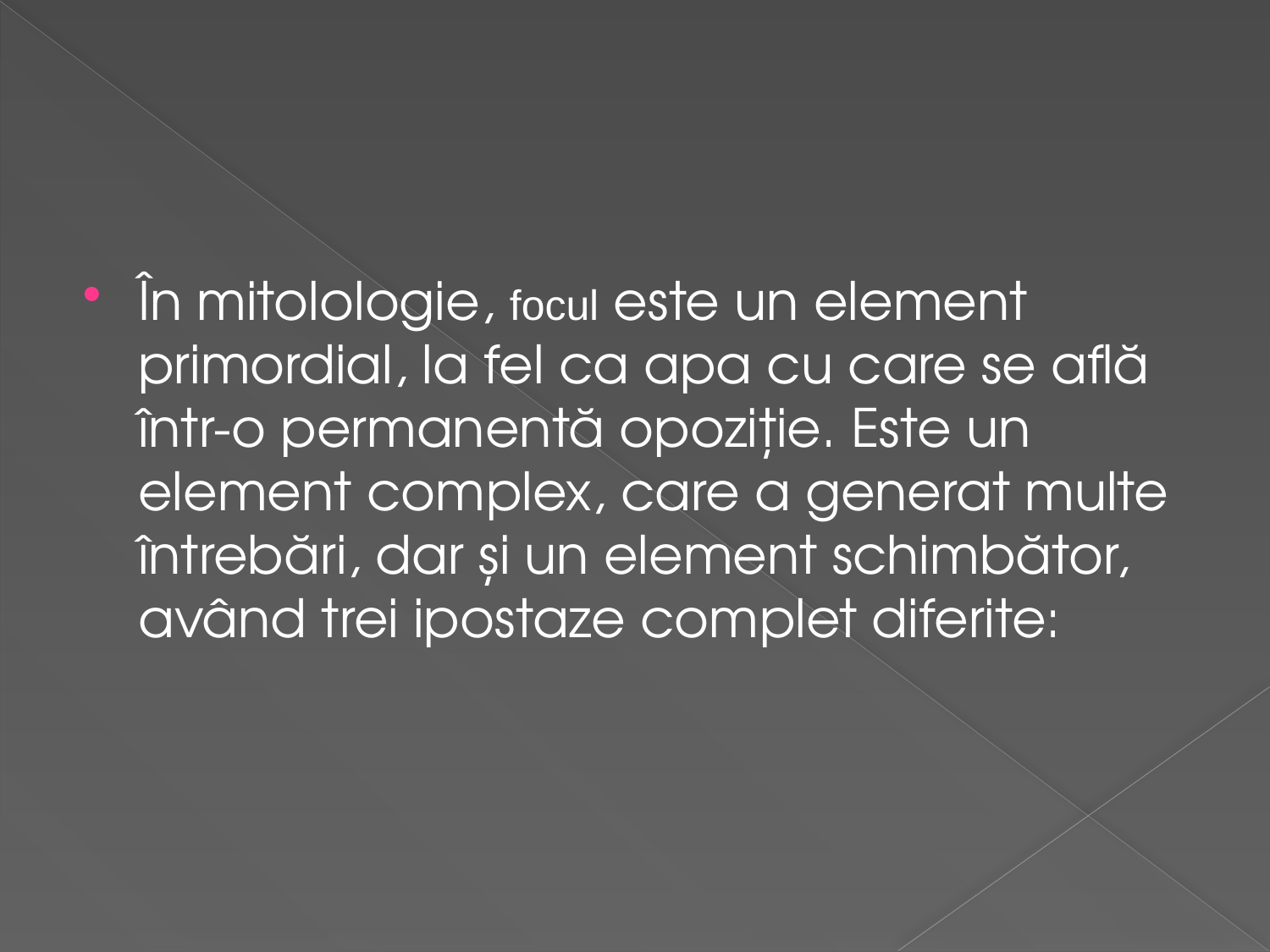

În mitolologie, focul este un element primordial, la fel ca apa cu care se află într-o permanentă opoziţie. Este un element complex, care a generat multe întrebări, dar şi un element schimbător, având trei ipostaze complet diferite: